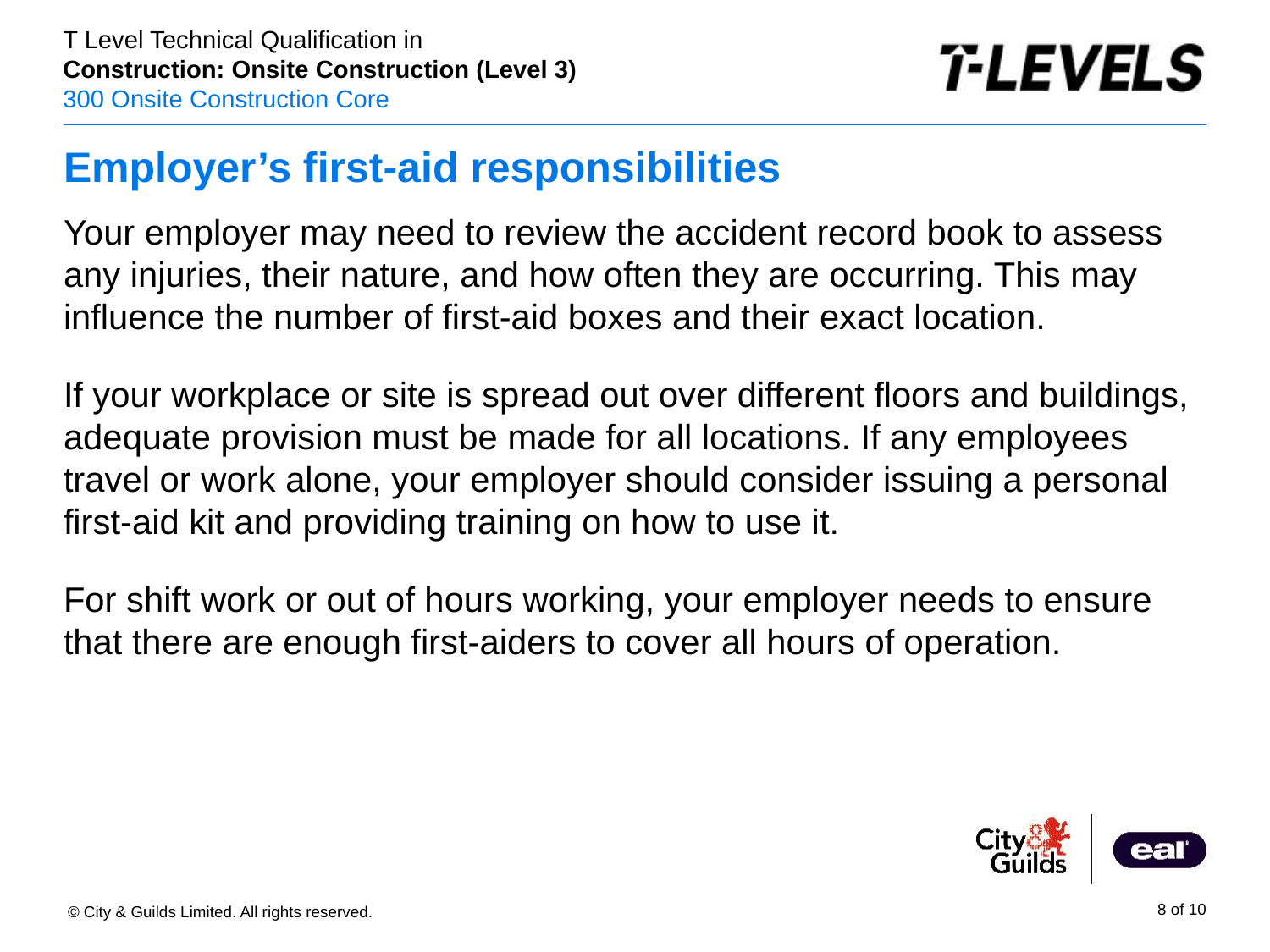

# Employer’s first-aid responsibilities
Your employer may need to review the accident record book to assess any injuries, their nature, and how often they are occurring. This may influence the number of first-aid boxes and their exact location.
If your workplace or site is spread out over different floors and buildings, adequate provision must be made for all locations. If any employees travel or work alone, your employer should consider issuing a personal first-aid kit and providing training on how to use it.
For shift work or out of hours working, your employer needs to ensure that there are enough first-aiders to cover all hours of operation.